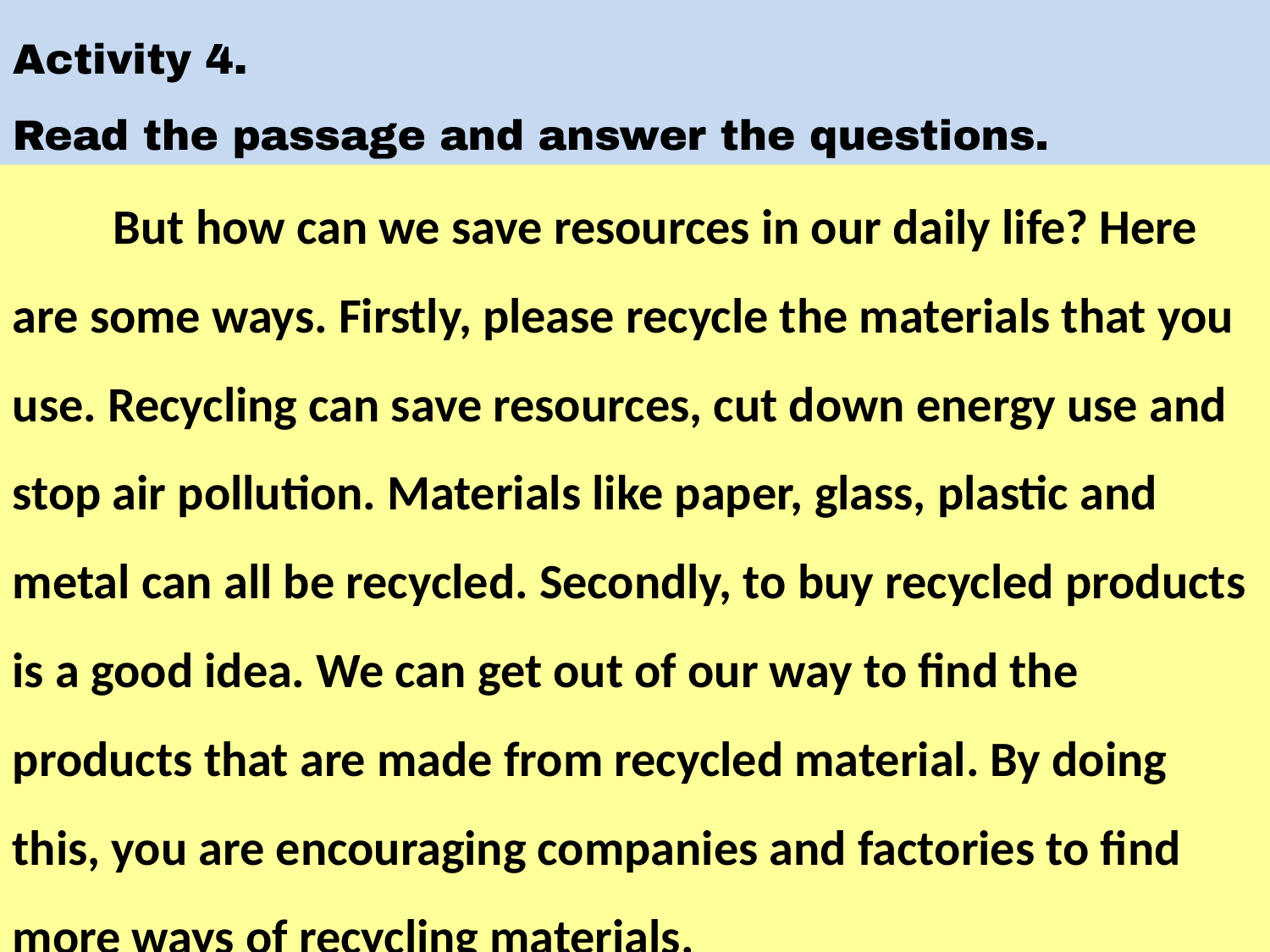

Activity 4.
Read the passage and answer the questions.

         But how can we save resources in our daily life? Here are some ways. Firstly, please recycle the materials that you use. Recycling can save resources, cut down energy use and stop air pollution. Materials like paper, glass, plastic and metal can all be recycled. Secondly, to buy recycled products is a good idea. We can get out of our way to find the products that are made from recycled material. By doing this, you are encouraging companies and factories to find more ways of recycling materials.